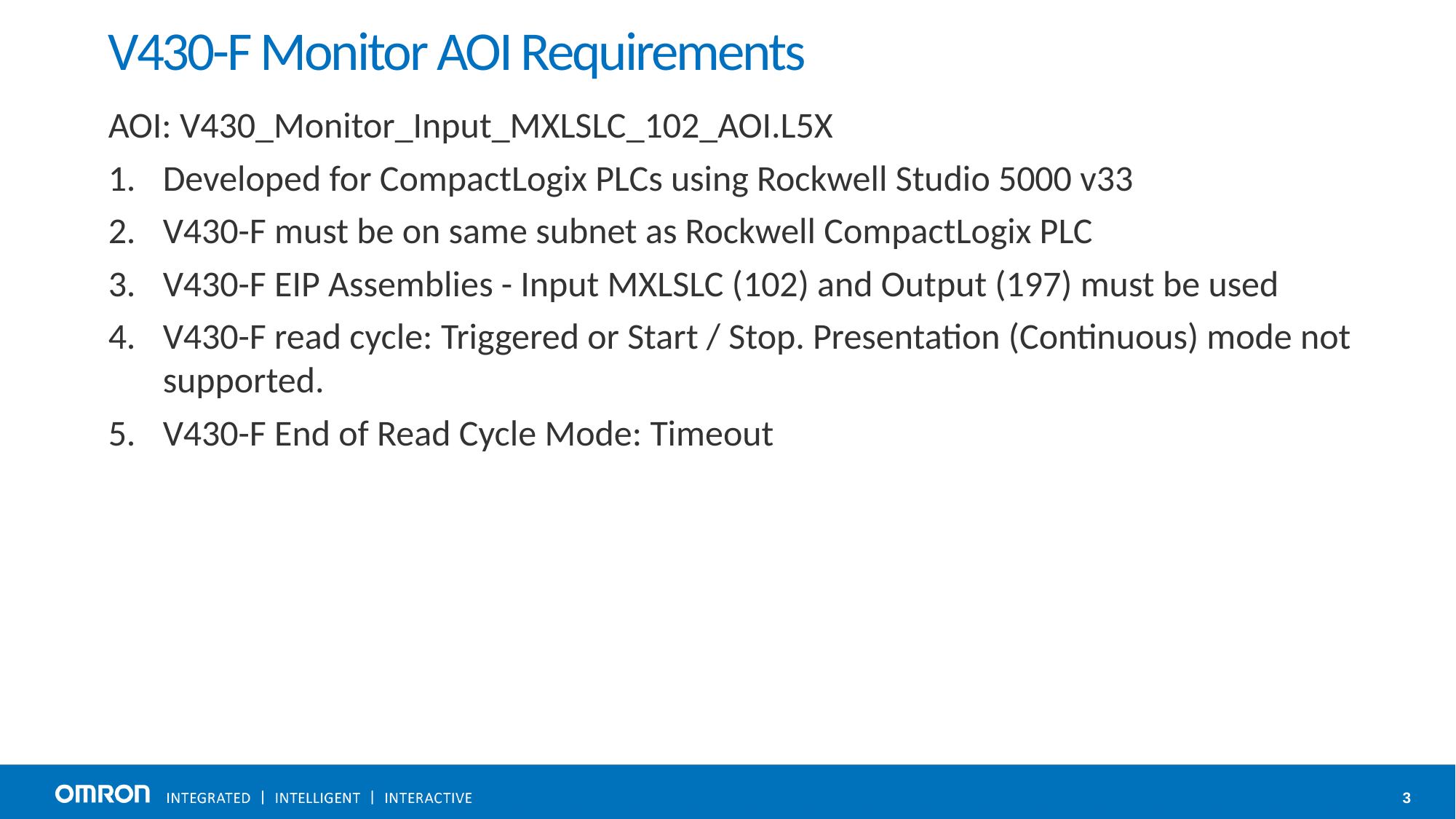

# V430-F Monitor AOI Requirements
AOI: V430_Monitor_Input_MXLSLC_102_AOI.L5X
Developed for CompactLogix PLCs using Rockwell Studio 5000 v33
V430-F must be on same subnet as Rockwell CompactLogix PLC
V430-F EIP Assemblies - Input MXLSLC (102) and Output (197) must be used
V430-F read cycle: Triggered or Start / Stop. Presentation (Continuous) mode not supported.
V430-F End of Read Cycle Mode: Timeout

3